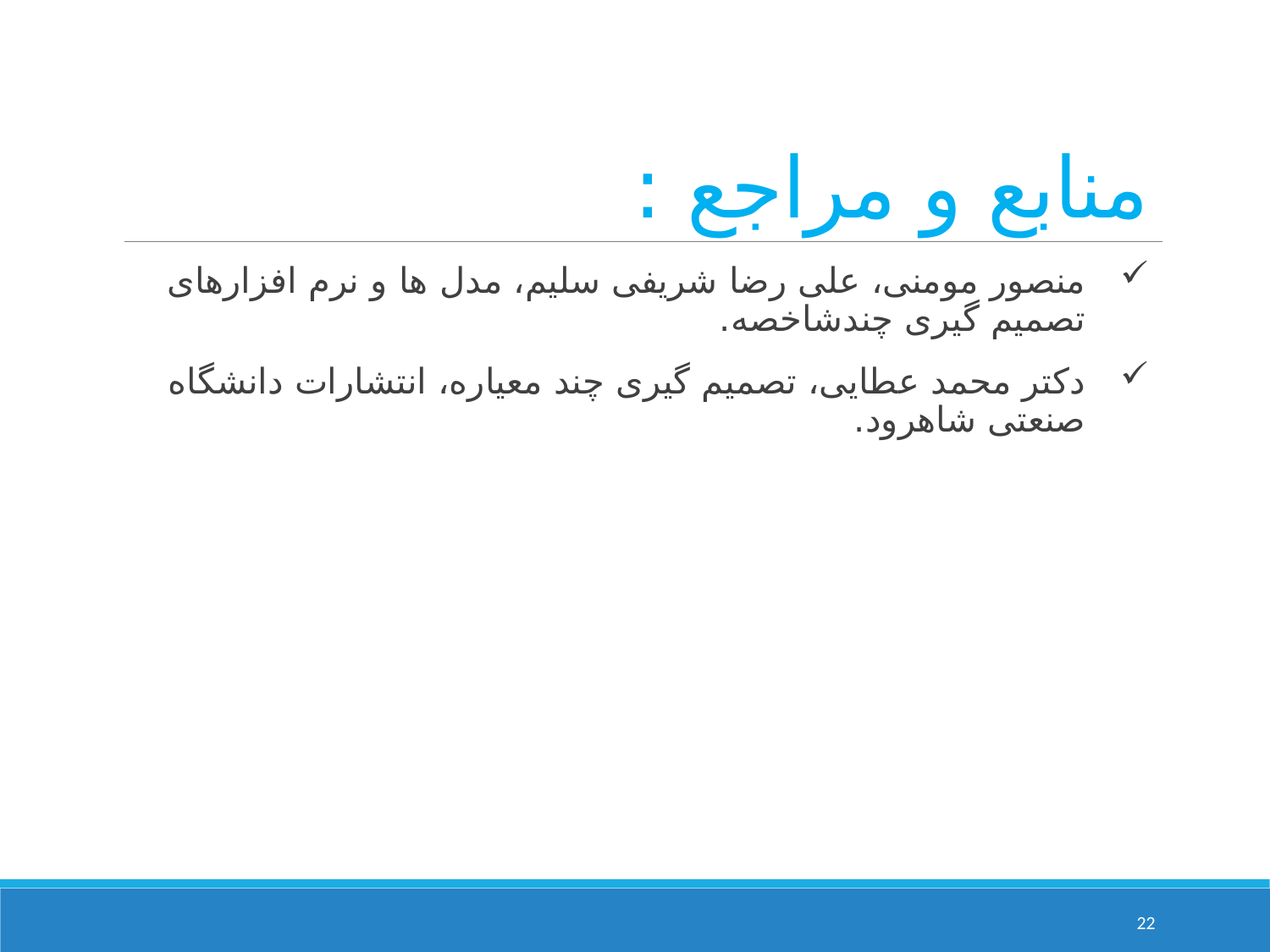

# منابع و مراجع :
منصور مومنی، علی رضا شریفی سلیم، مدل ها و نرم افزارهای تصمیم گیری چندشاخصه.
دکتر محمد عطایی، تصمیم گیری چند معیاره، انتشارات دانشگاه صنعتی شاهرود.
22